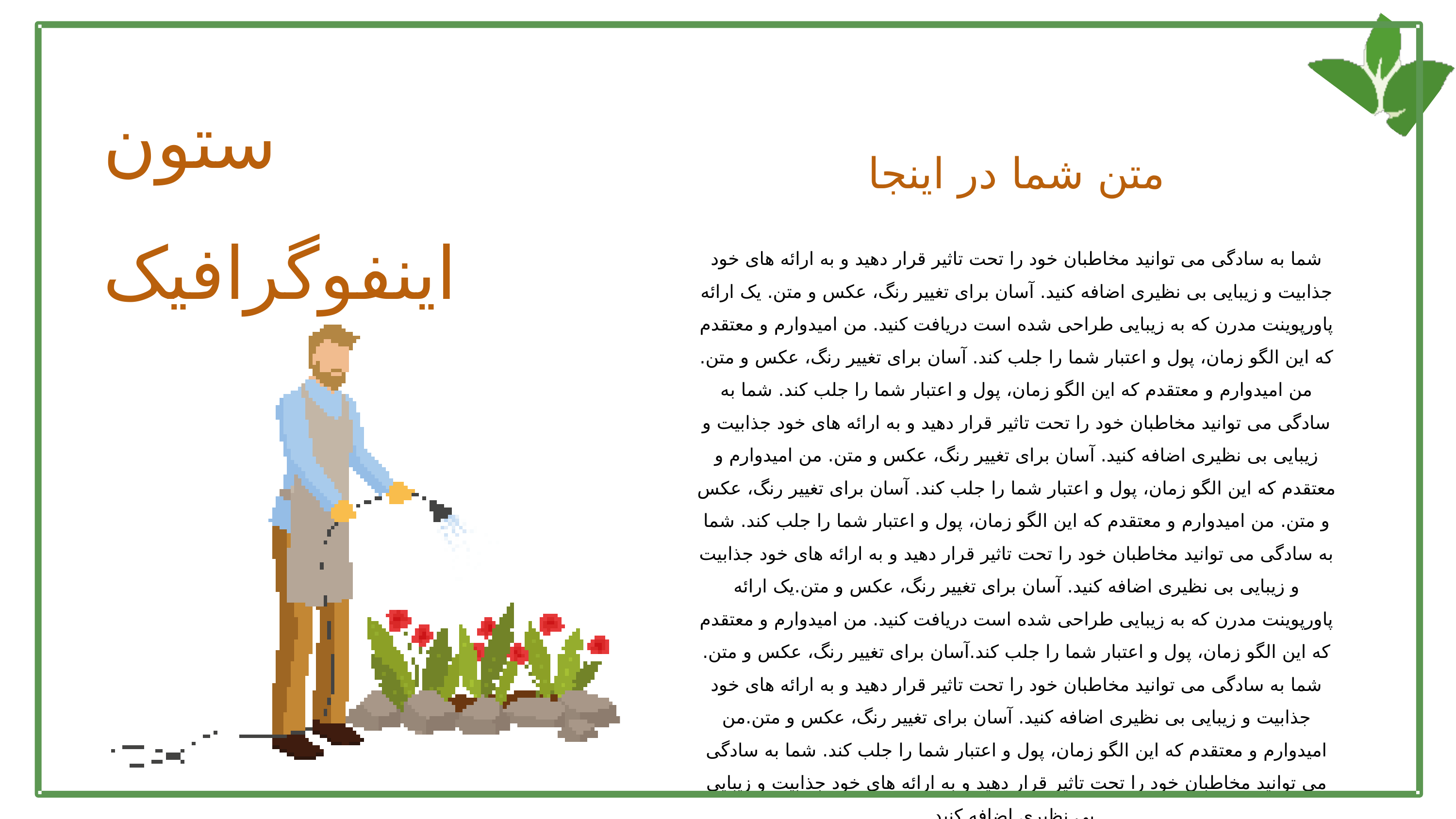

ستون اینفوگرافیک
متن شما در اینجا
شما به سادگی می توانید مخاطبان خود را تحت تاثیر قرار دهید و به ارائه های خود جذابیت و زیبایی بی نظیری اضافه کنید. آسان برای تغییر رنگ، عکس و متن. یک ارائه پاورپوینت مدرن که به زیبایی طراحی شده است دریافت کنید. من امیدوارم و معتقدم که این الگو زمان، پول و اعتبار شما را جلب کند. آسان برای تغییر رنگ، عکس و متن. من امیدوارم و معتقدم که این الگو زمان، پول و اعتبار شما را جلب کند. شما به سادگی می توانید مخاطبان خود را تحت تاثیر قرار دهید و به ارائه های خود جذابیت و زیبایی بی نظیری اضافه کنید. آسان برای تغییر رنگ، عکس و متن. من امیدوارم و معتقدم که این الگو زمان، پول و اعتبار شما را جلب کند. آسان برای تغییر رنگ، عکس و متن. من امیدوارم و معتقدم که این الگو زمان، پول و اعتبار شما را جلب کند. شما به سادگی می توانید مخاطبان خود را تحت تاثیر قرار دهید و به ارائه های خود جذابیت و زیبایی بی نظیری اضافه کنید. آسان برای تغییر رنگ، عکس و متن.یک ارائه پاورپوینت مدرن که به زیبایی طراحی شده است دریافت کنید. من امیدوارم و معتقدم که این الگو زمان، پول و اعتبار شما را جلب کند.آسان برای تغییر رنگ، عکس و متن. شما به سادگی می توانید مخاطبان خود را تحت تاثیر قرار دهید و به ارائه های خود جذابیت و زیبایی بی نظیری اضافه کنید. آسان برای تغییر رنگ، عکس و متن.من امیدوارم و معتقدم که این الگو زمان، پول و اعتبار شما را جلب کند. شما به سادگی می توانید مخاطبان خود را تحت تاثیر قرار دهید و به ارائه های خود جذابیت و زیبایی بی نظیری اضافه کنید.